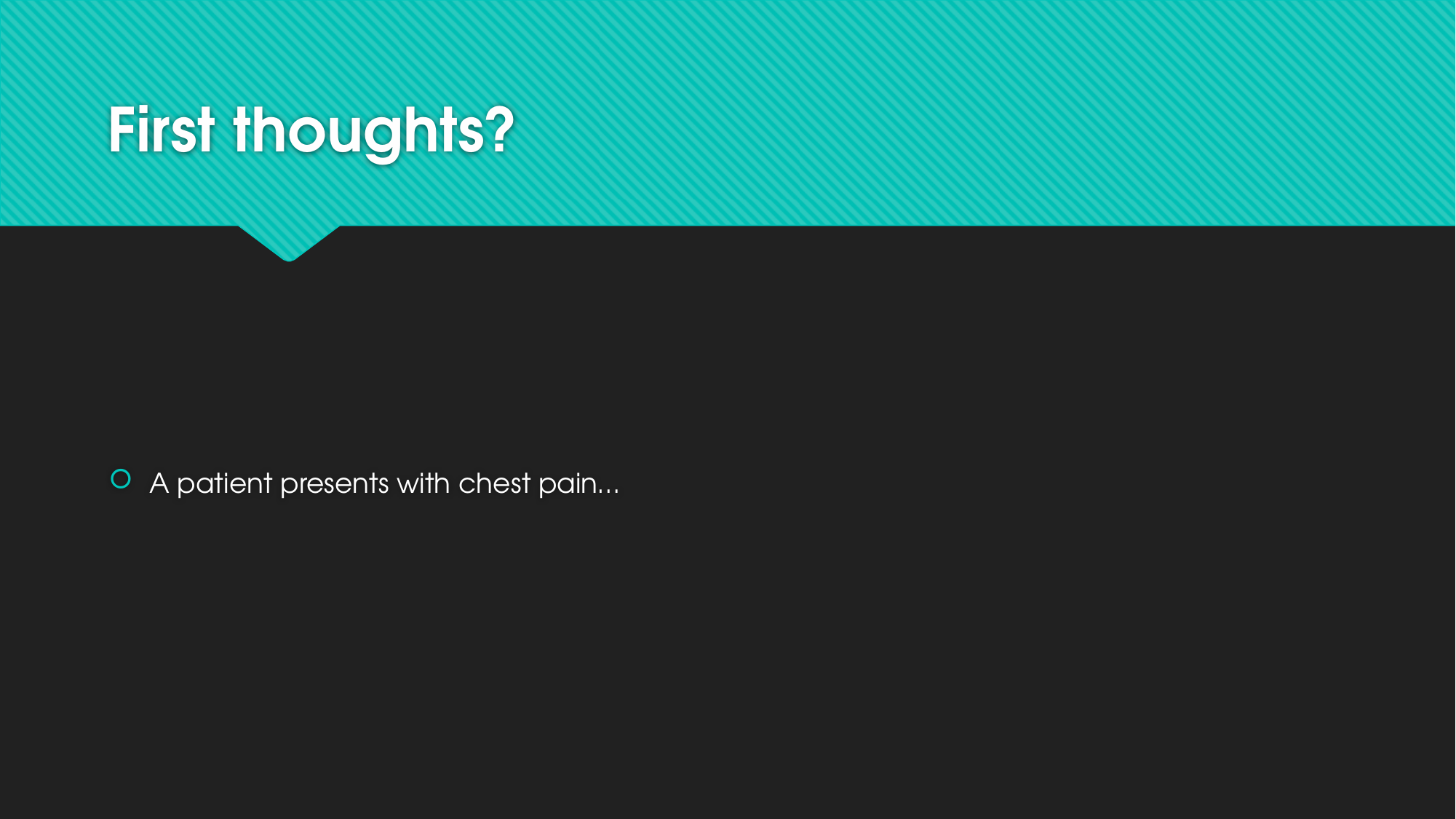

# First thoughts?
A patient presents with chest pain…